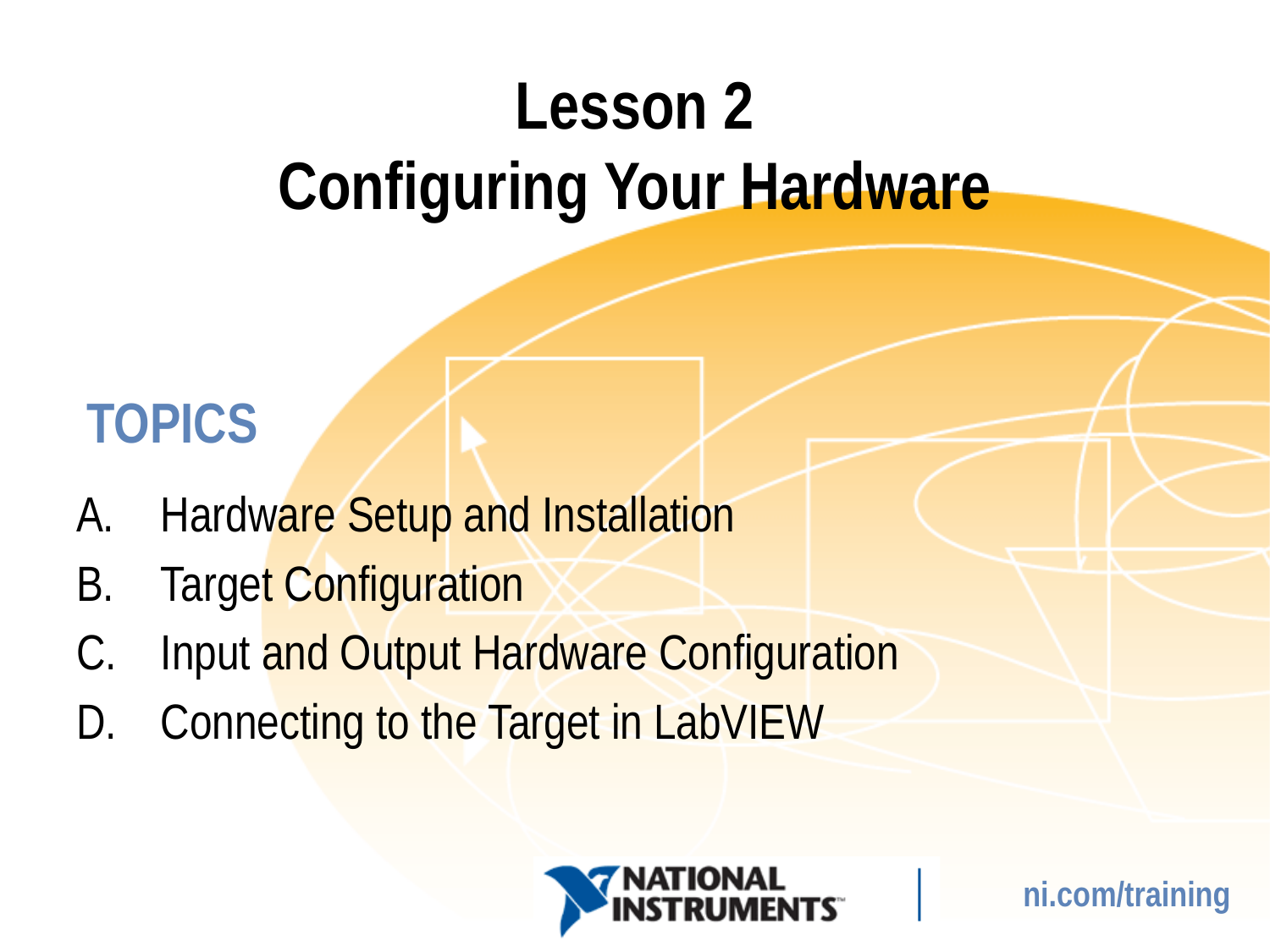

# Lesson 2 Configuring Your Hardware
Hardware Setup and Installation
Target Configuration
Input and Output Hardware Configuration
Connecting to the Target in LabVIEW